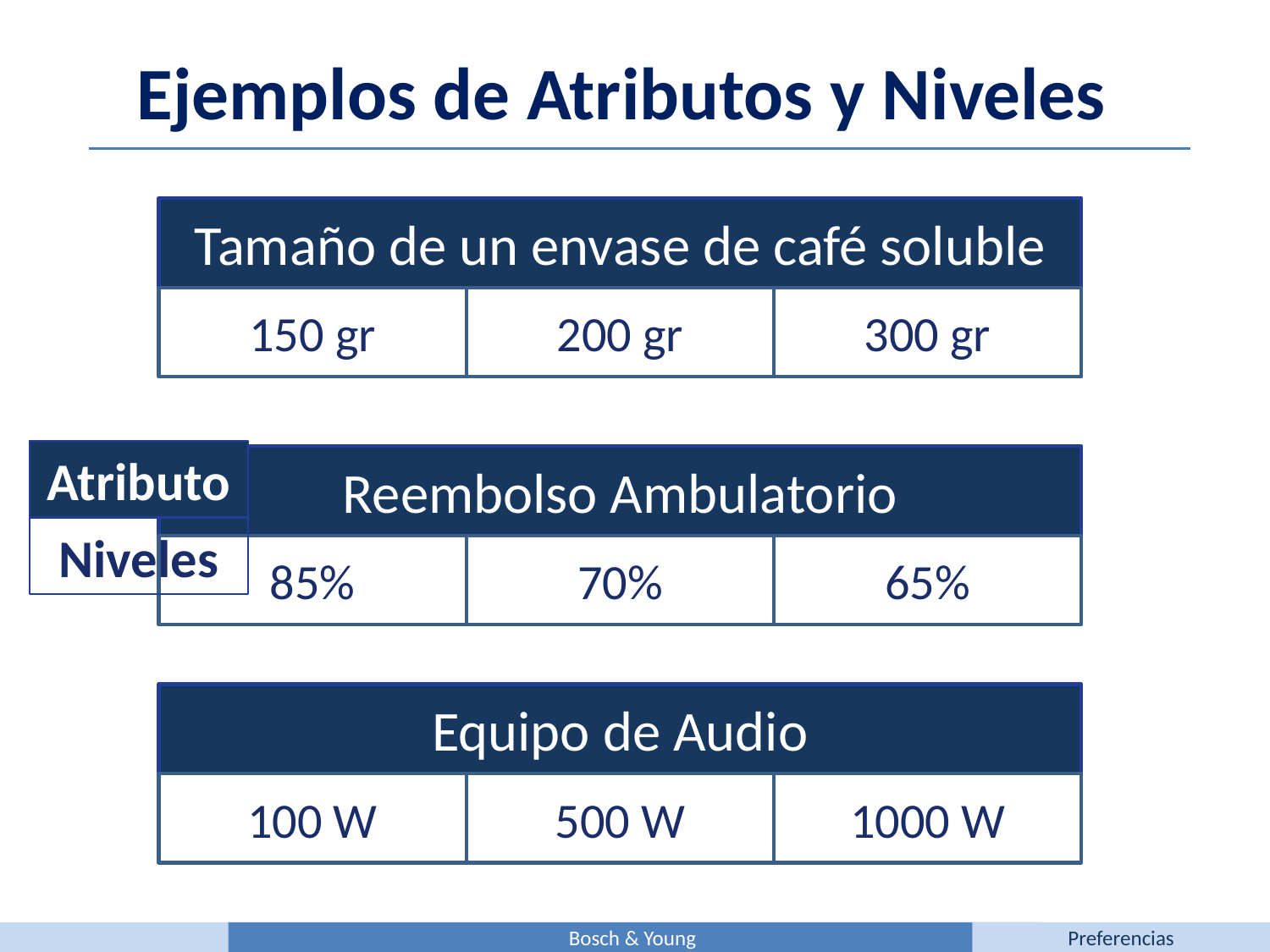

Ejemplos de Atributos y Niveles
Tamaño de un envase de café soluble
150 gr
200 gr
300 gr
Atributo
Reembolso Ambulatorio
85%
70%
65%
Niveles
Equipo de Audio
100 W
500 W
1000 W

Bosch & Young
Preferencias